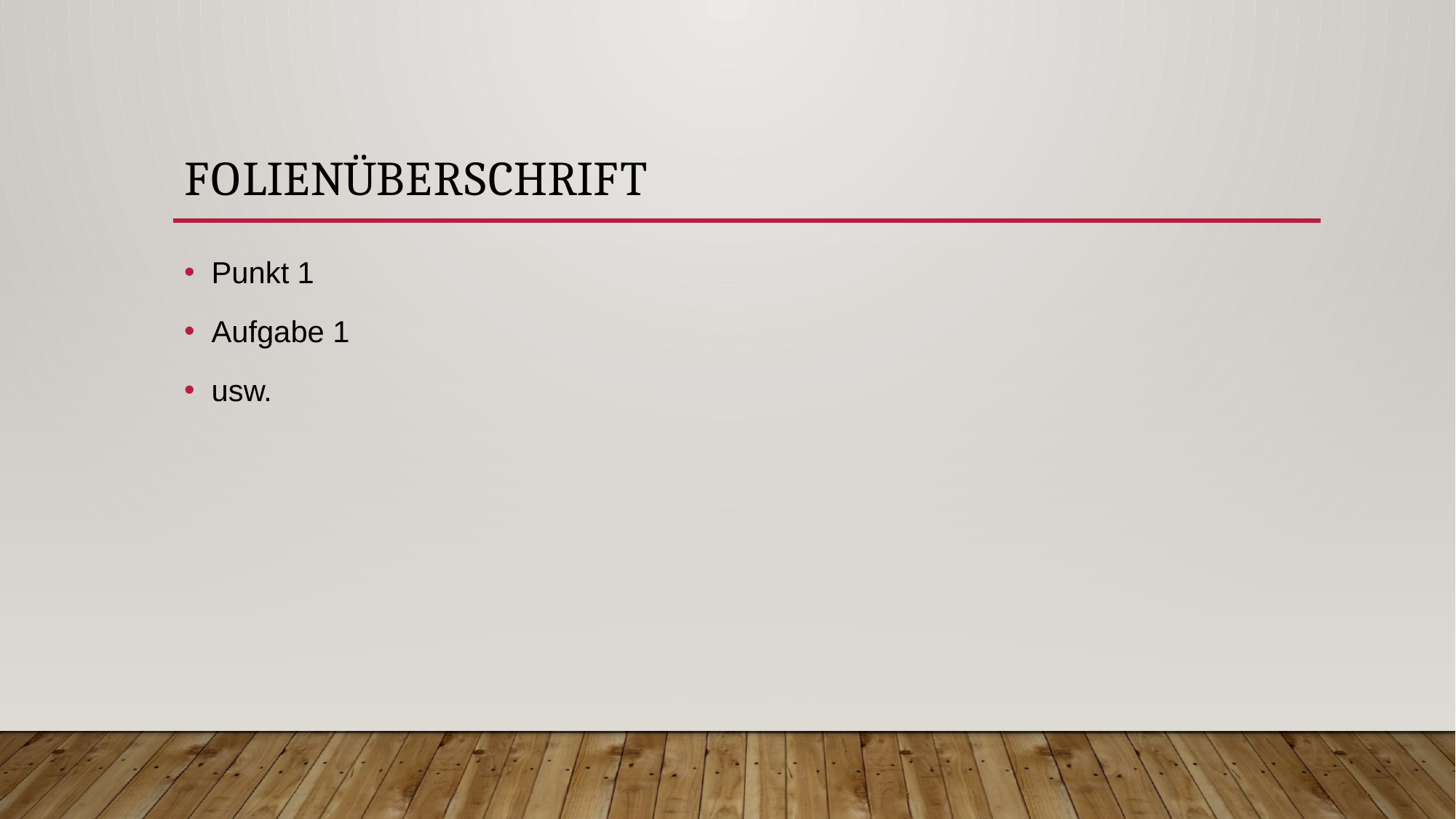

# Folienüberschrift
Punkt 1
Aufgabe 1
usw.